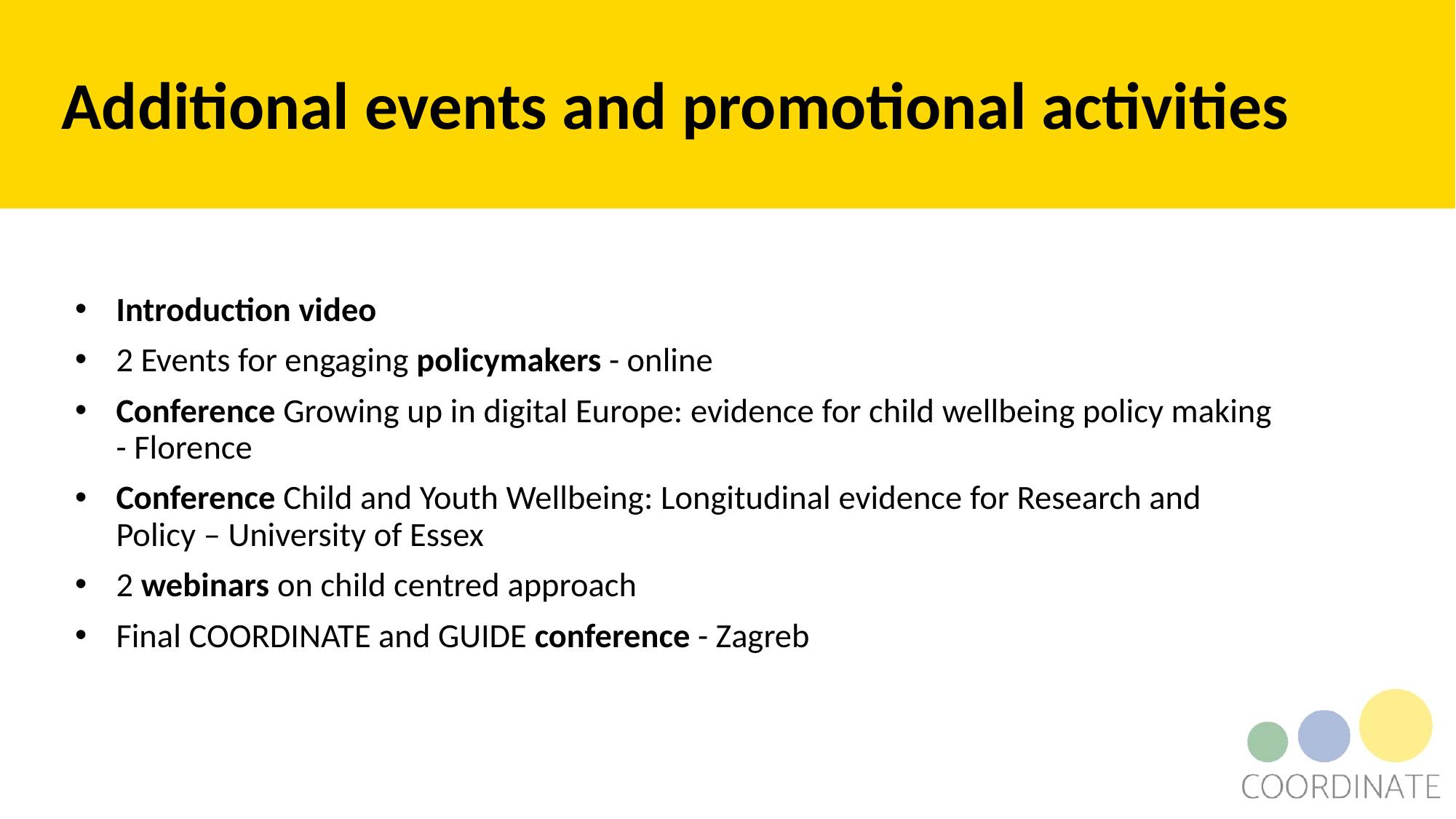

# Additional events and promotional activities

Introduction video
2 Events for engaging policymakers - online
Conference Growing up in digital Europe: evidence for child wellbeing policy making - Florence
Conference Child and Youth Wellbeing: Longitudinal evidence for Research and Policy – University of Essex
2 webinars on child centred approach
Final COORDINATE and GUIDE conference - Zagreb